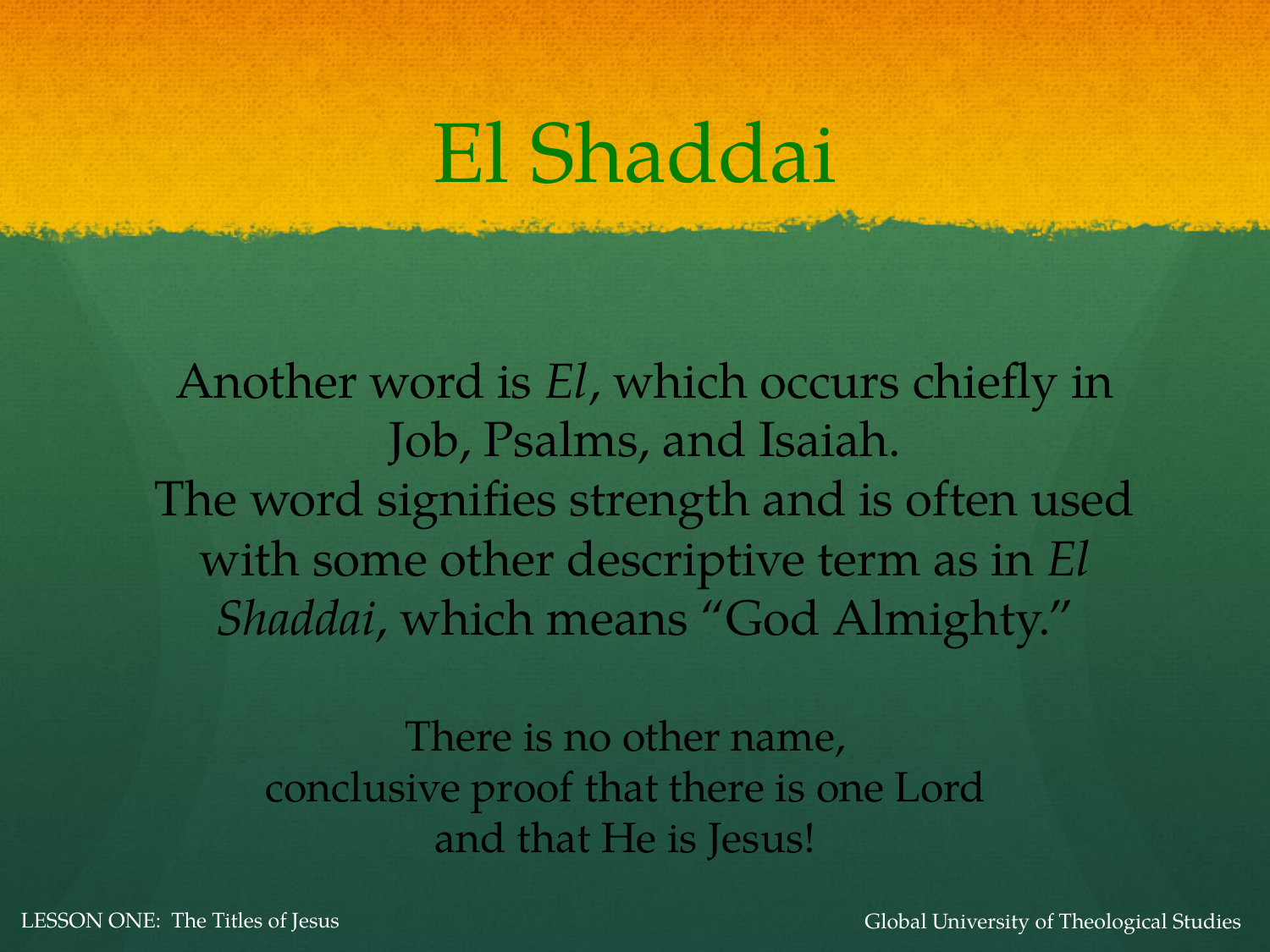

# El Shaddai
Another word is El, which occurs chiefly in Job, Psalms, and Isaiah.
The word signifies strength and is often used with some other descriptive term as in El Shaddai, which means “God Almighty.”
There is no other name,
 conclusive proof that there is one Lord
and that He is Jesus!

Global University of Theological Studies
LESSON ONE:  The Titles of Jesus